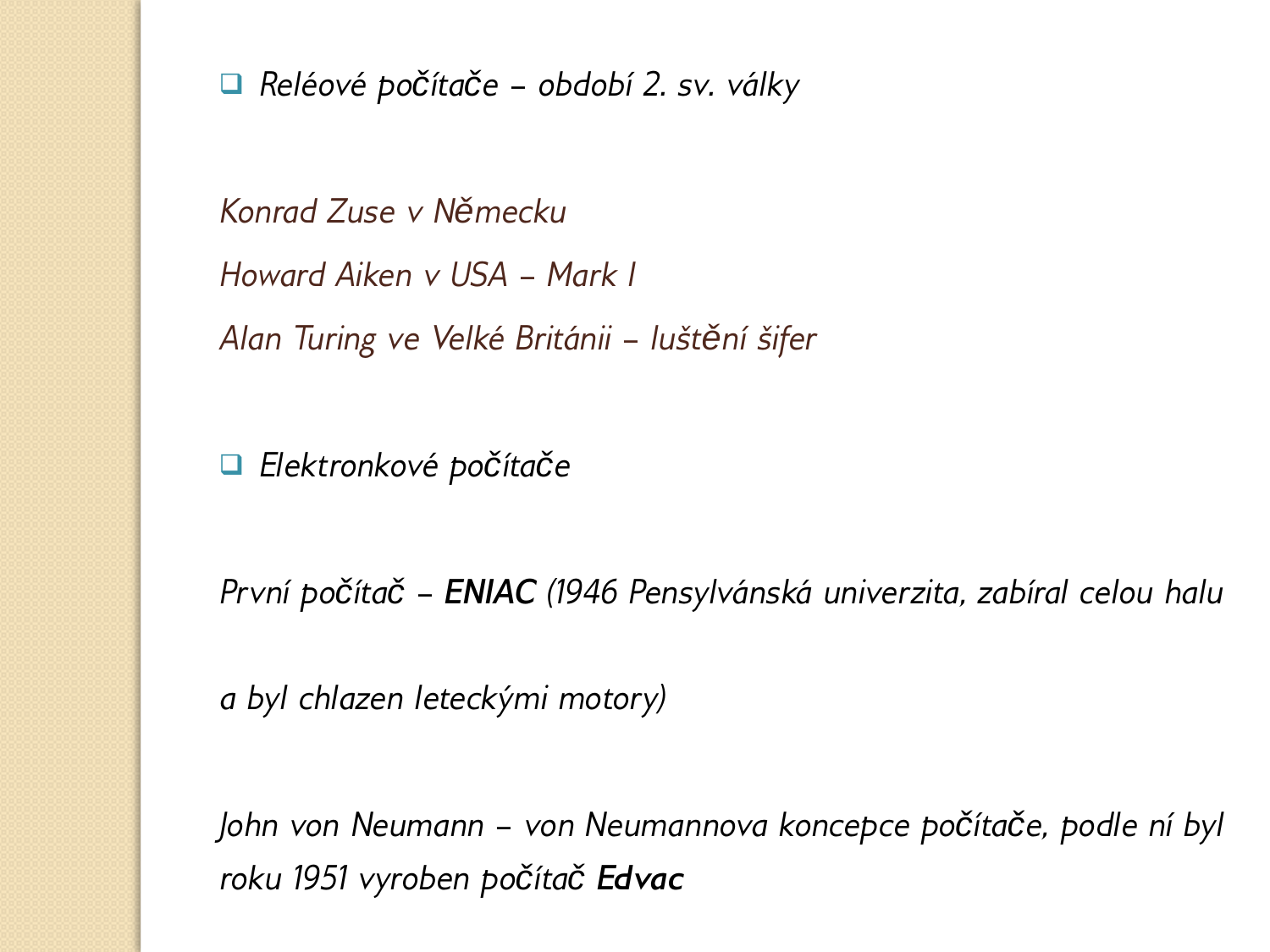

Reléové počítače – období 2. sv. války

Konrad Zuse v Německu
Howard Aiken v USA – Mark I
Alan Turing ve Velké Británii – luštění šifer

Elektronkové počítače

První počítač – ENIAC (1946 Pensylvánská univerzita, zabíral celou halu
a byl chlazen leteckými motory)

John von Neumann – von Neumannova koncepce počítače, podle ní byl roku 1951 vyroben počítač Edvac